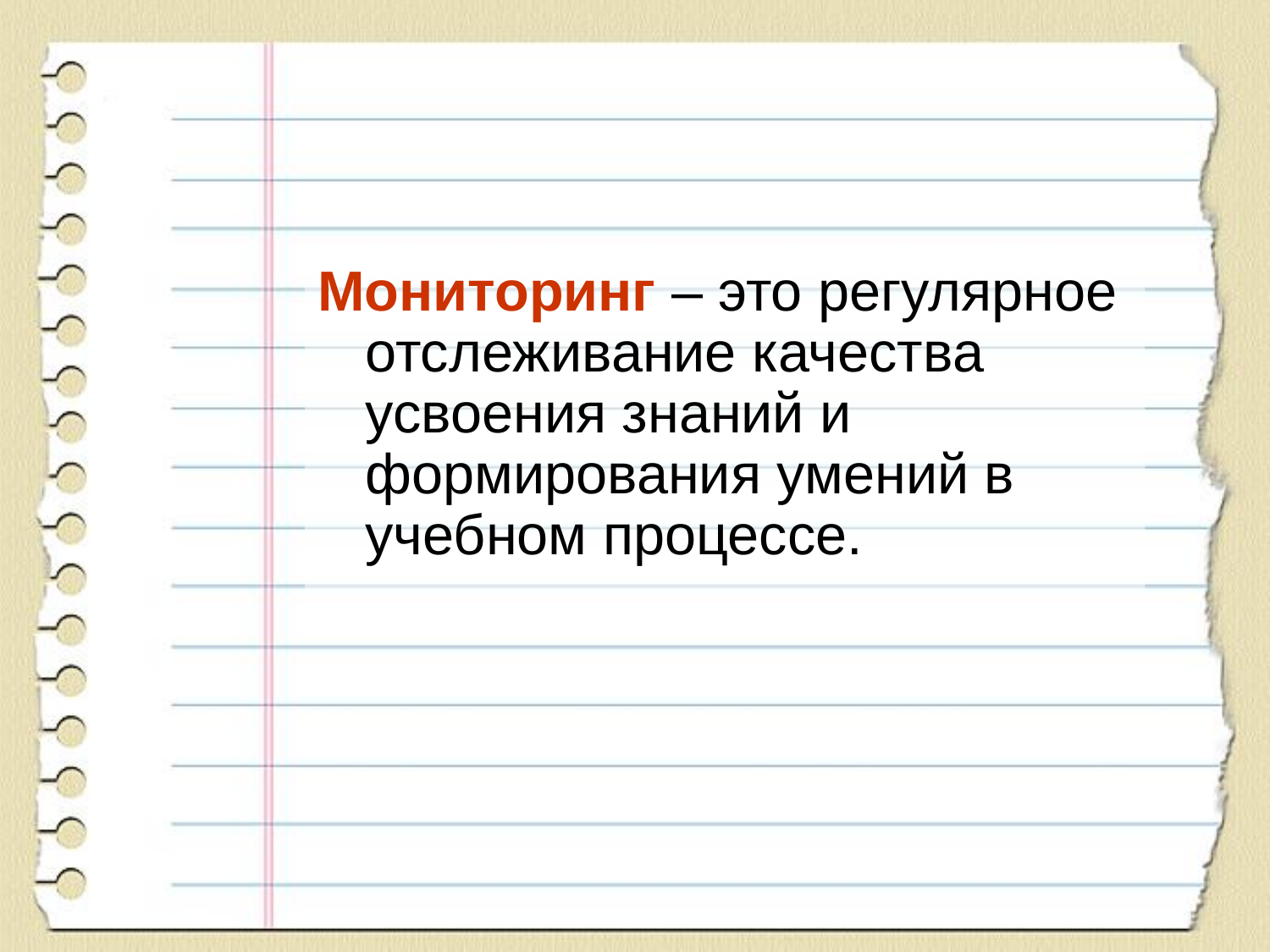

#
Мониторинг – это регулярное отслеживание качества усвоения знаний и формирования умений в учебном процессе.